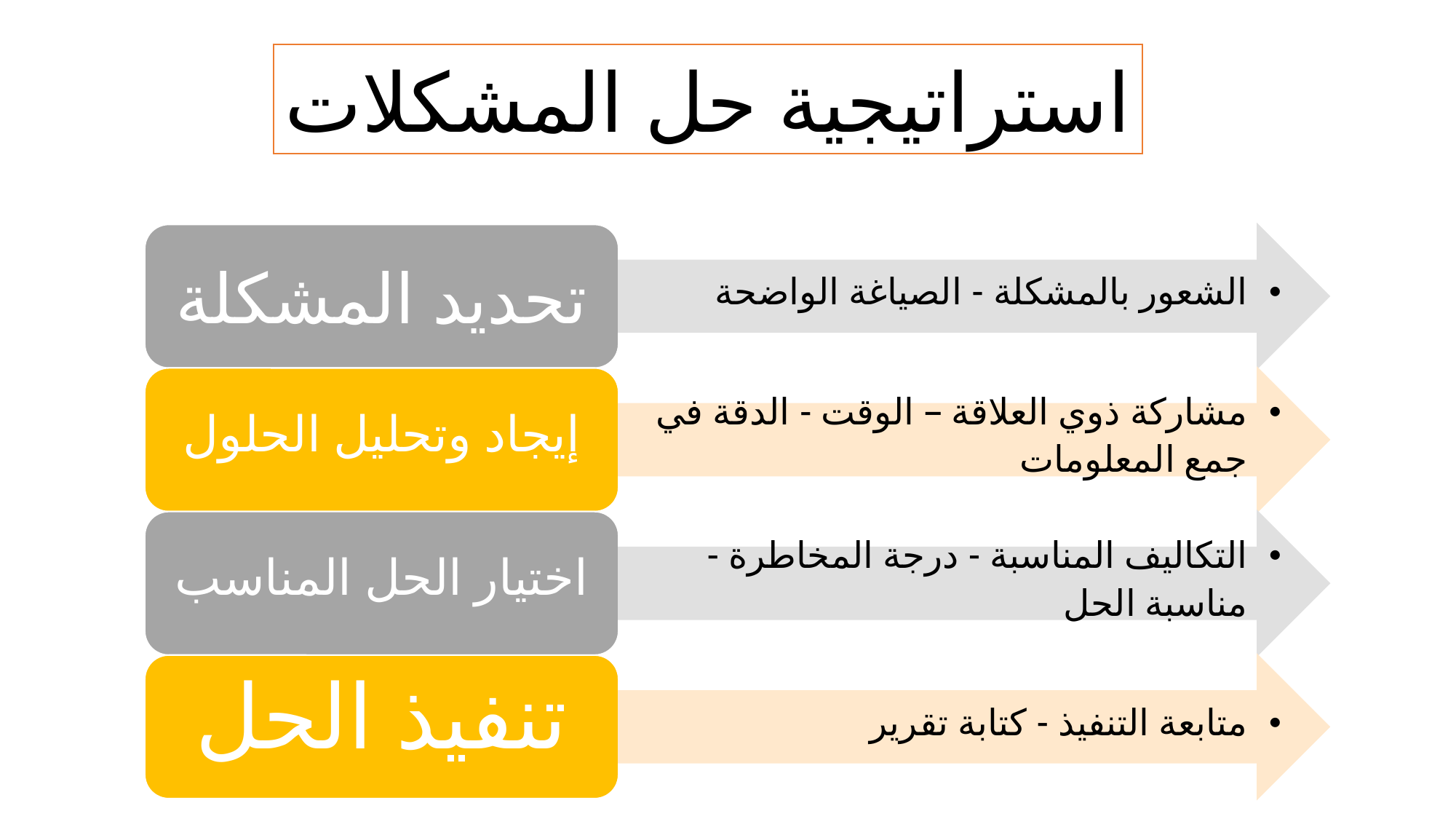

استراتيجية حل المشكلات
تحديد المشكلة
الشعور بالمشكلة - الصياغة الواضحة
إيجاد وتحليل الحلول
تنفيذ الحل
اختيار الحل المناسب
التكاليف المناسبة - درجة المخاطرة - مناسبة الحل
متابعة التنفيذ - كتابة تقرير